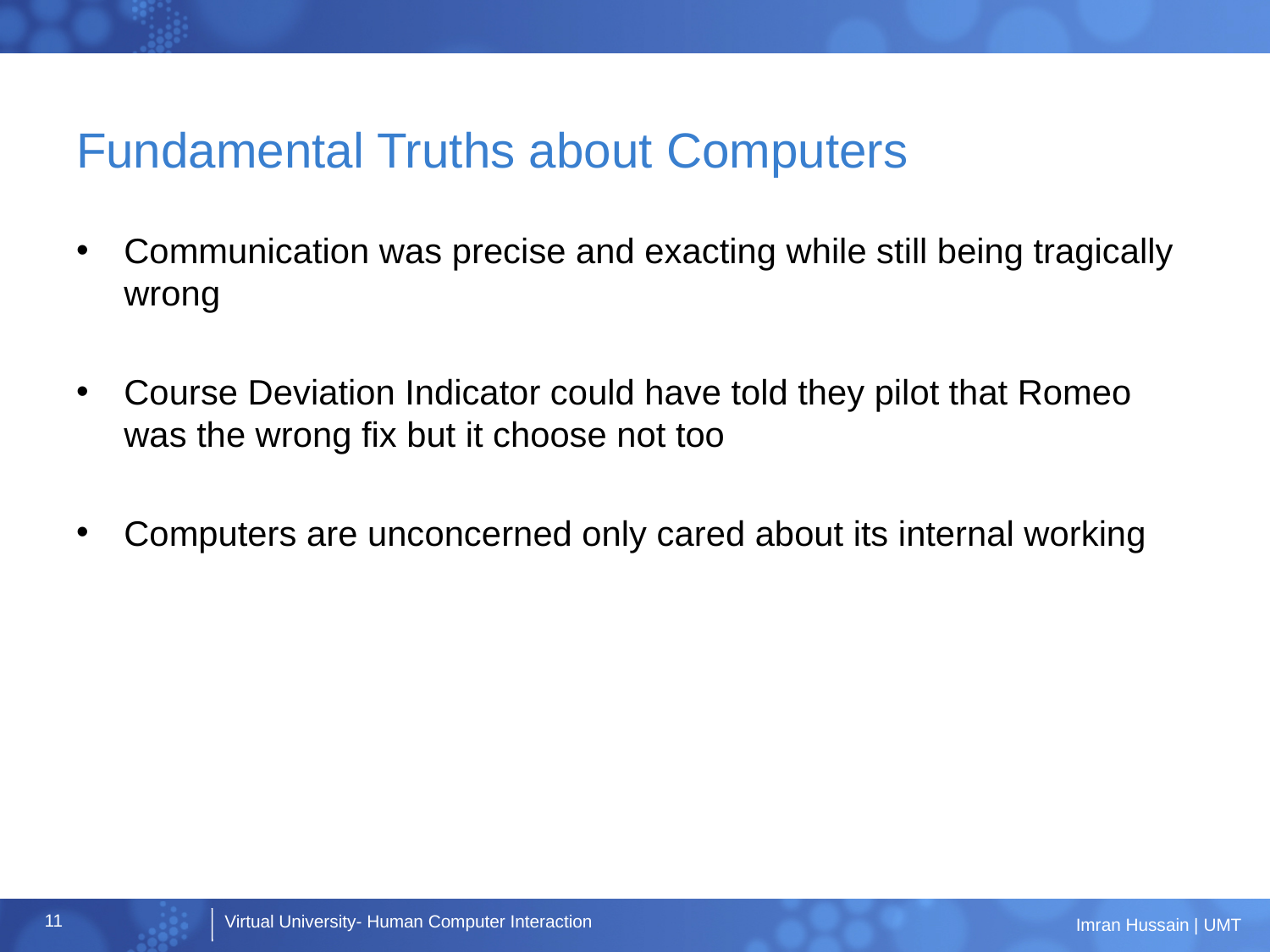

# Fundamental Truths about Computers
Communication was precise and exacting while still being tragically wrong

Course Deviation Indicator could have told they pilot that Romeo was the wrong fix but it choose not too

Computers are unconcerned only cared about its internal working